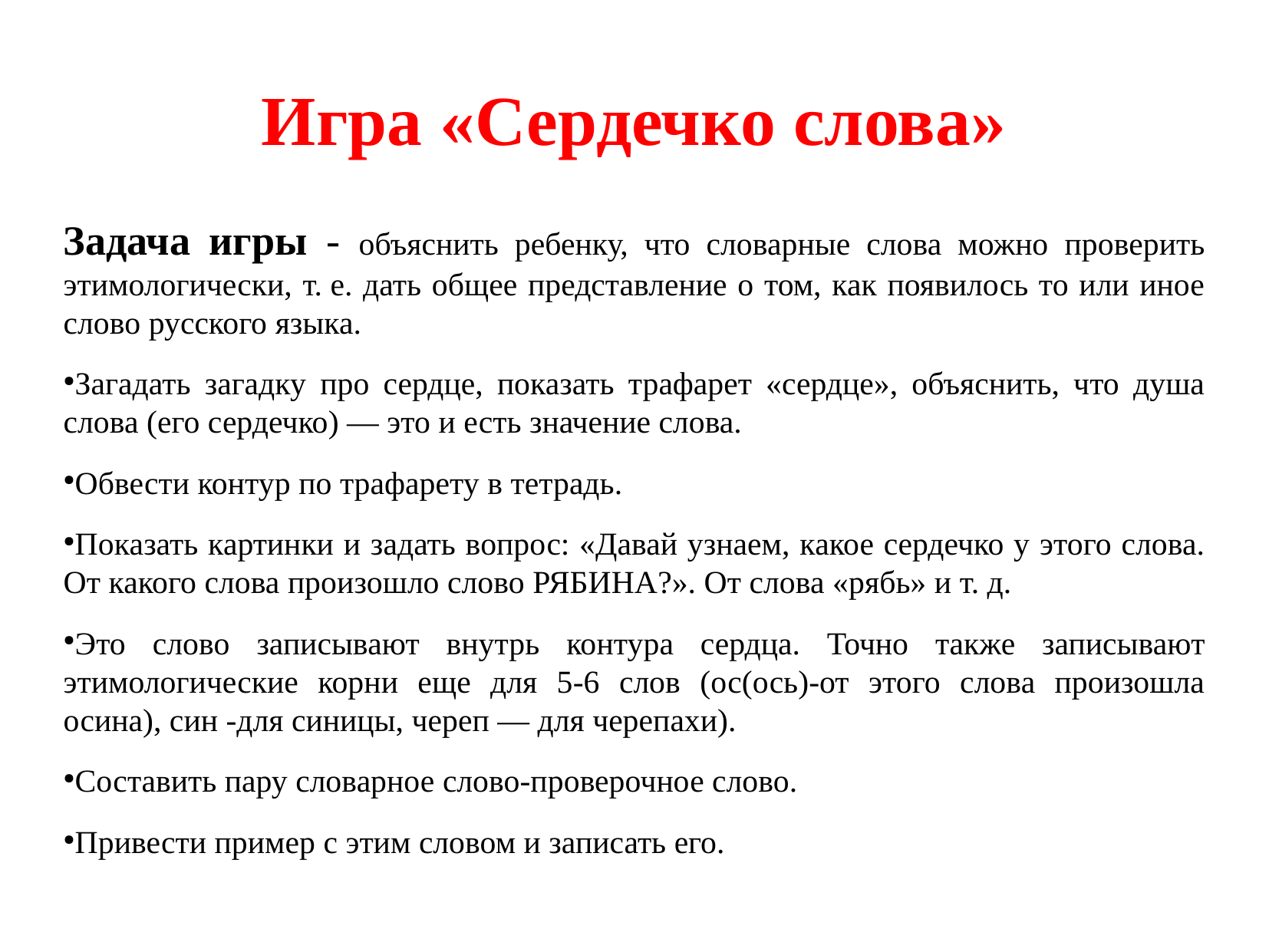

Игра «Сердечко слова»
Задача игры - объяснить ребенку, что словарные слова можно проверить этимологически, т. е. дать общее представление о том, как появилось то или иное слово русского языка.
Загадать загадку про сердце, показать трафарет «сердце», объяснить, что душа слова (его сердечко) — это и есть значение слова.
Обвести контур по трафарету в тетрадь.
Показать картинки и задать вопрос: «Давай узнаем, какое сердечко у этого слова. От какого слова произошло слово РЯБИНА?». От слова «рябь» и т. д.
Это слово записывают внутрь контура сердца. Точно также записывают этимологические корни еще для 5-6 слов (ос(ось)-от этого слова произошла осина), син -для синицы, череп — для черепахи).
Составить пару словарное слово-проверочное слово.
Привести пример с этим словом и записать его.